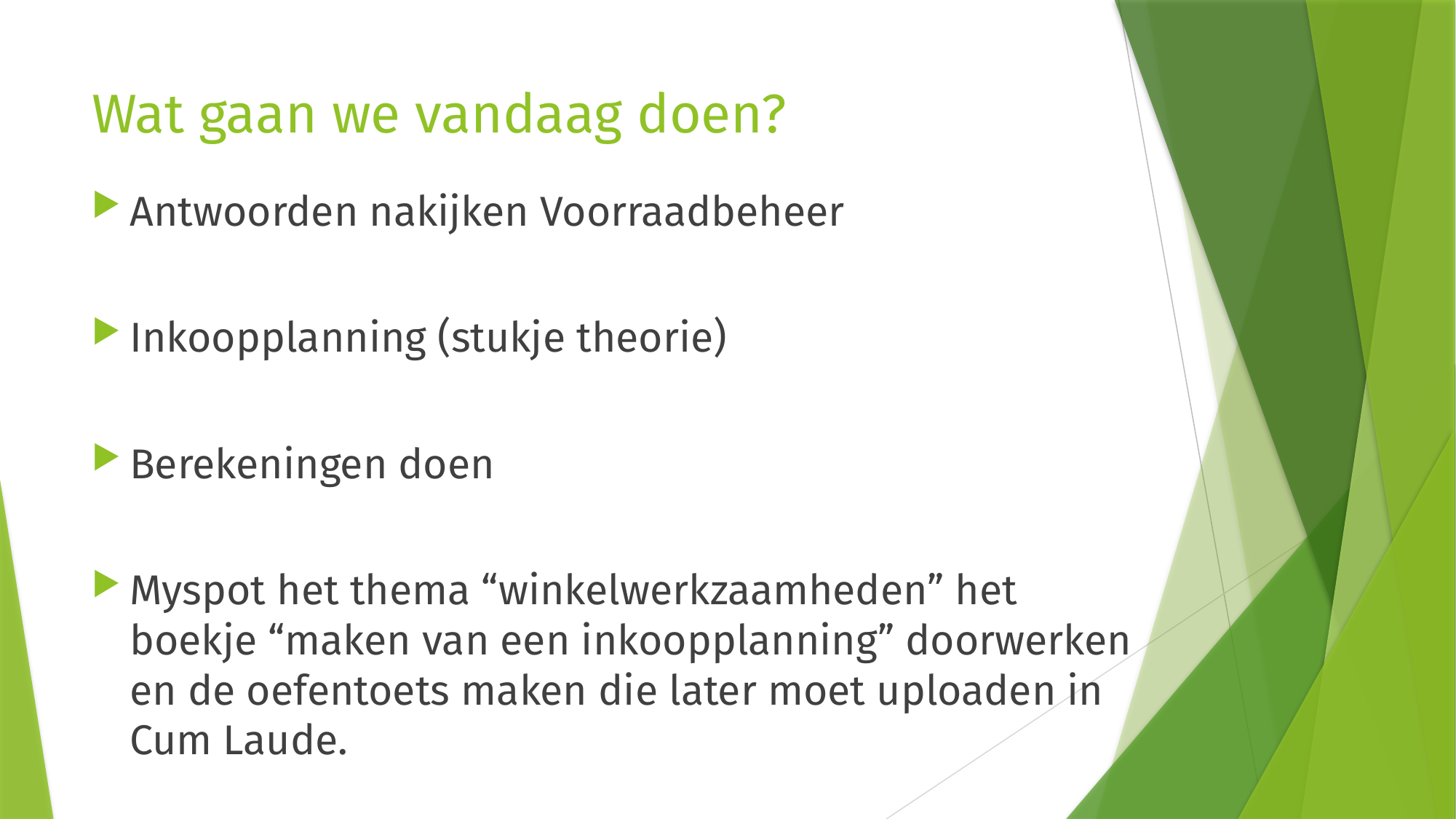

# Wat gaan we vandaag doen?
Antwoorden nakijken Voorraadbeheer

Inkoopplanning (stukje theorie)

Berekeningen doen

Myspot het thema “winkelwerkzaamheden” het boekje “maken van een inkoopplanning” doorwerken en de oefentoets maken die later moet uploaden in Cum Laude.